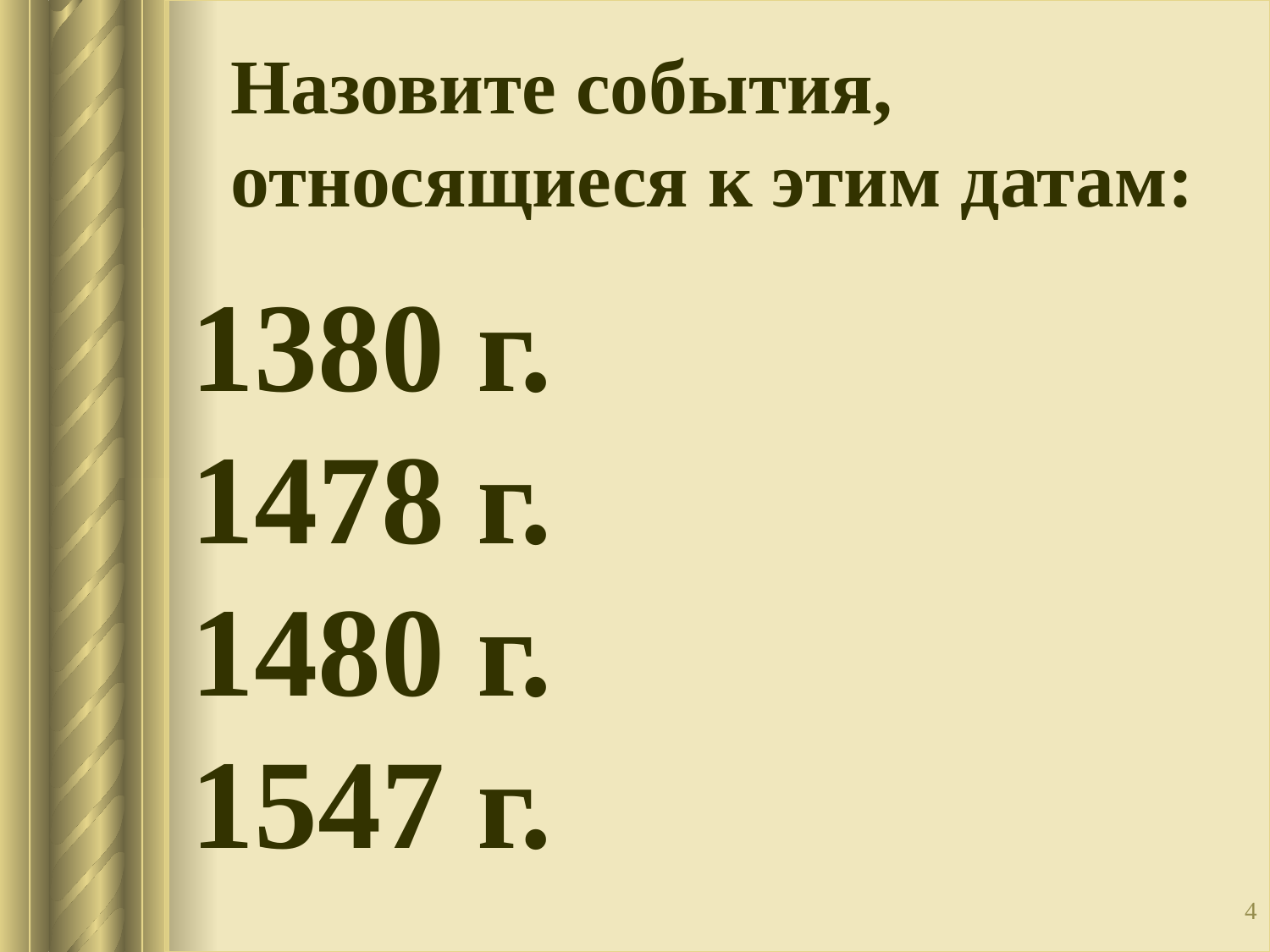

Назовите события, относящиеся к этим датам:
1380 г.
1478 г.
1480 г.
1547 г.
4